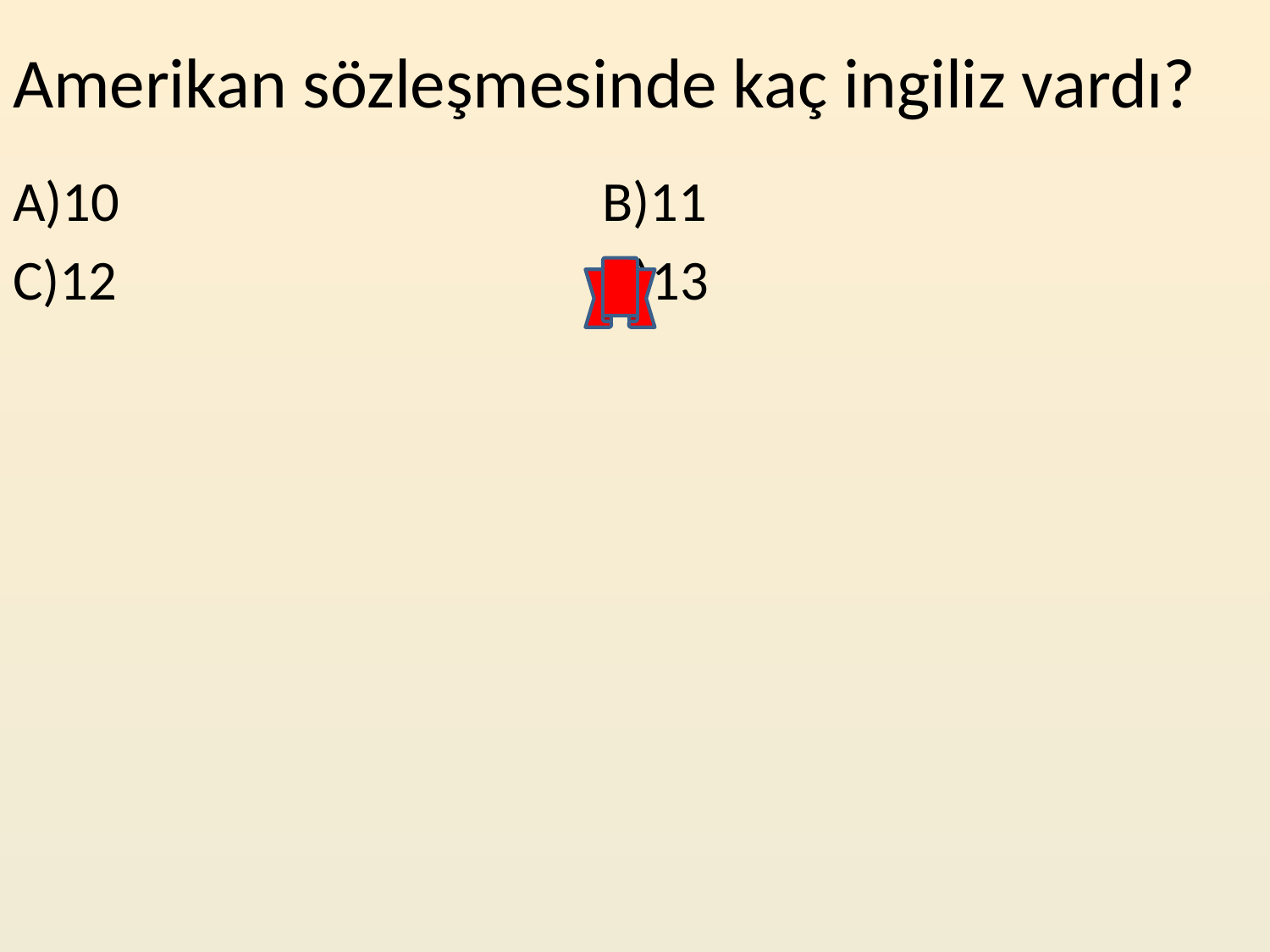

# Amerikan sözleşmesinde kaç ingiliz vardı?
A)10                                      B)11
C)12                                      D)13